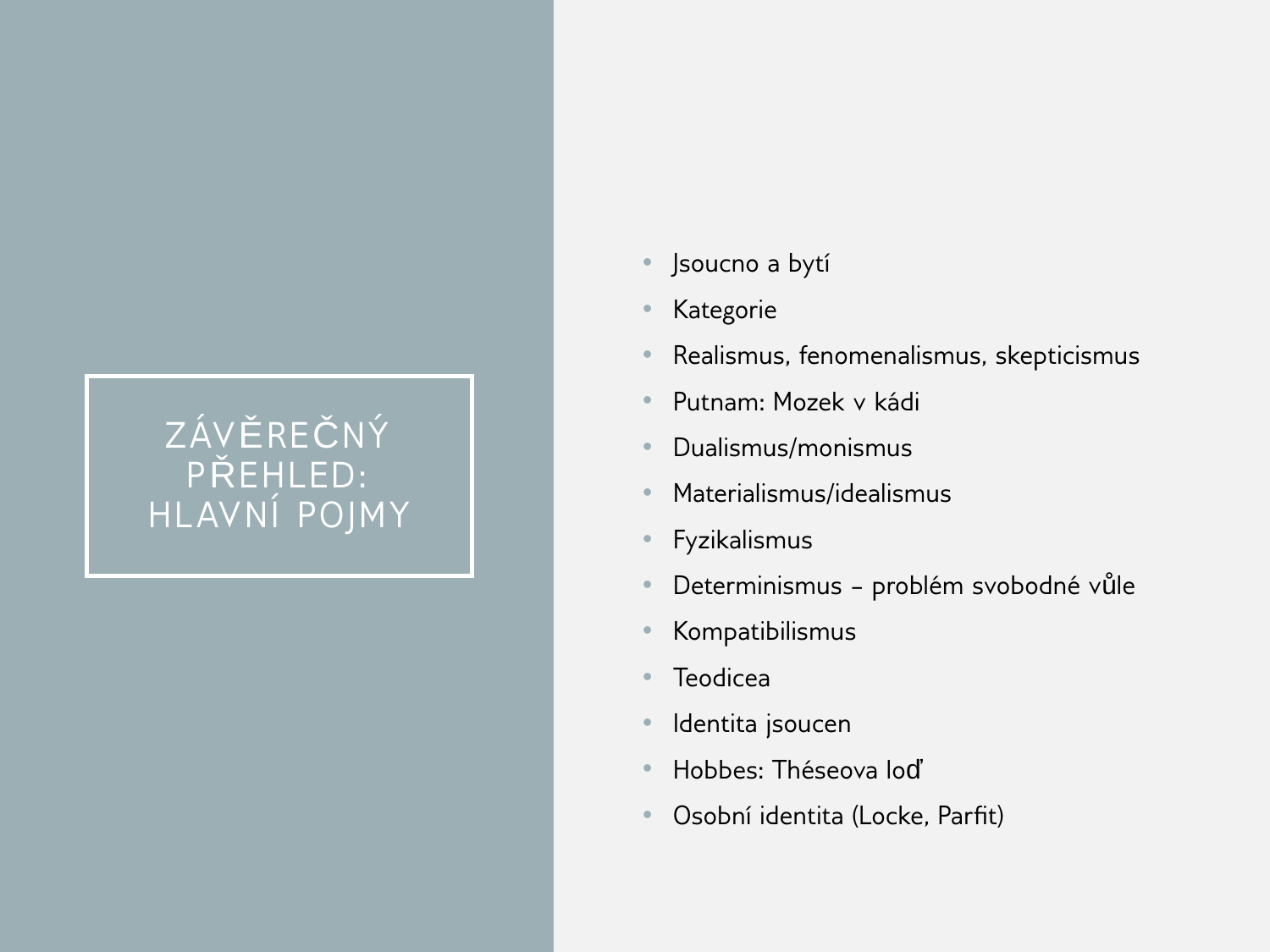

Jsoucno a bytí
Kategorie
Realismus, fenomenalismus, skepticismus
Putnam: Mozek v kádi
Dualismus/monismus
Materialismus/idealismus
Fyzikalismus
Determinismus – problém svobodné vůle
Kompatibilismus
Teodicea
Identita jsoucen
Hobbes: Théseova loď
Osobní identita (Locke, Parfit)

# Závěrečný přehled: Hlavní pojmy